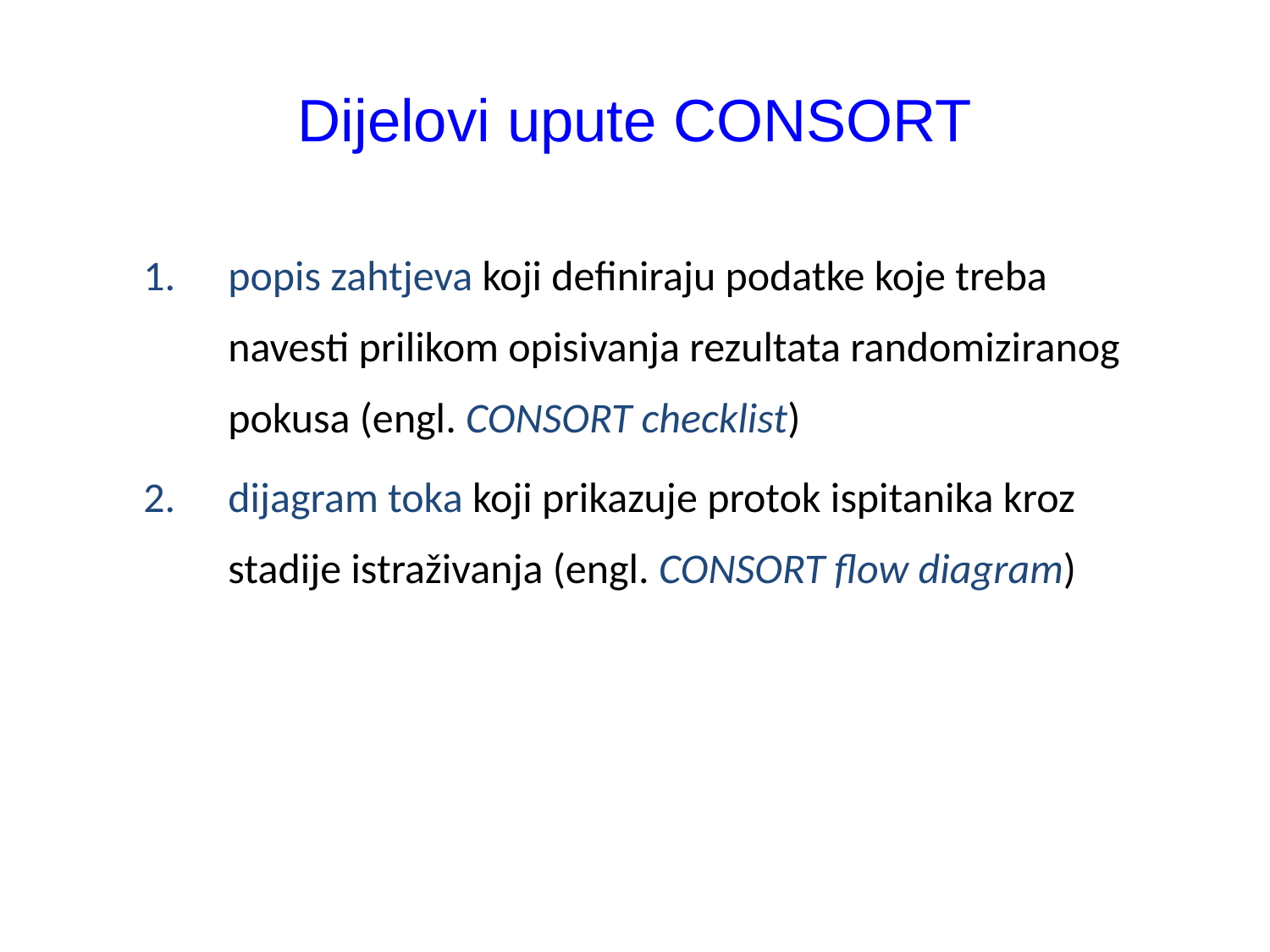

# Dijelovi upute CONSORT
popis zahtjeva koji definiraju podatke koje treba navesti prilikom opisivanja rezultata randomiziranog pokusa (engl. CONSORT checklist)
dijagram toka koji prikazuje protok ispitanika kroz stadije istraživanja (engl. CONSORT flow diagram)